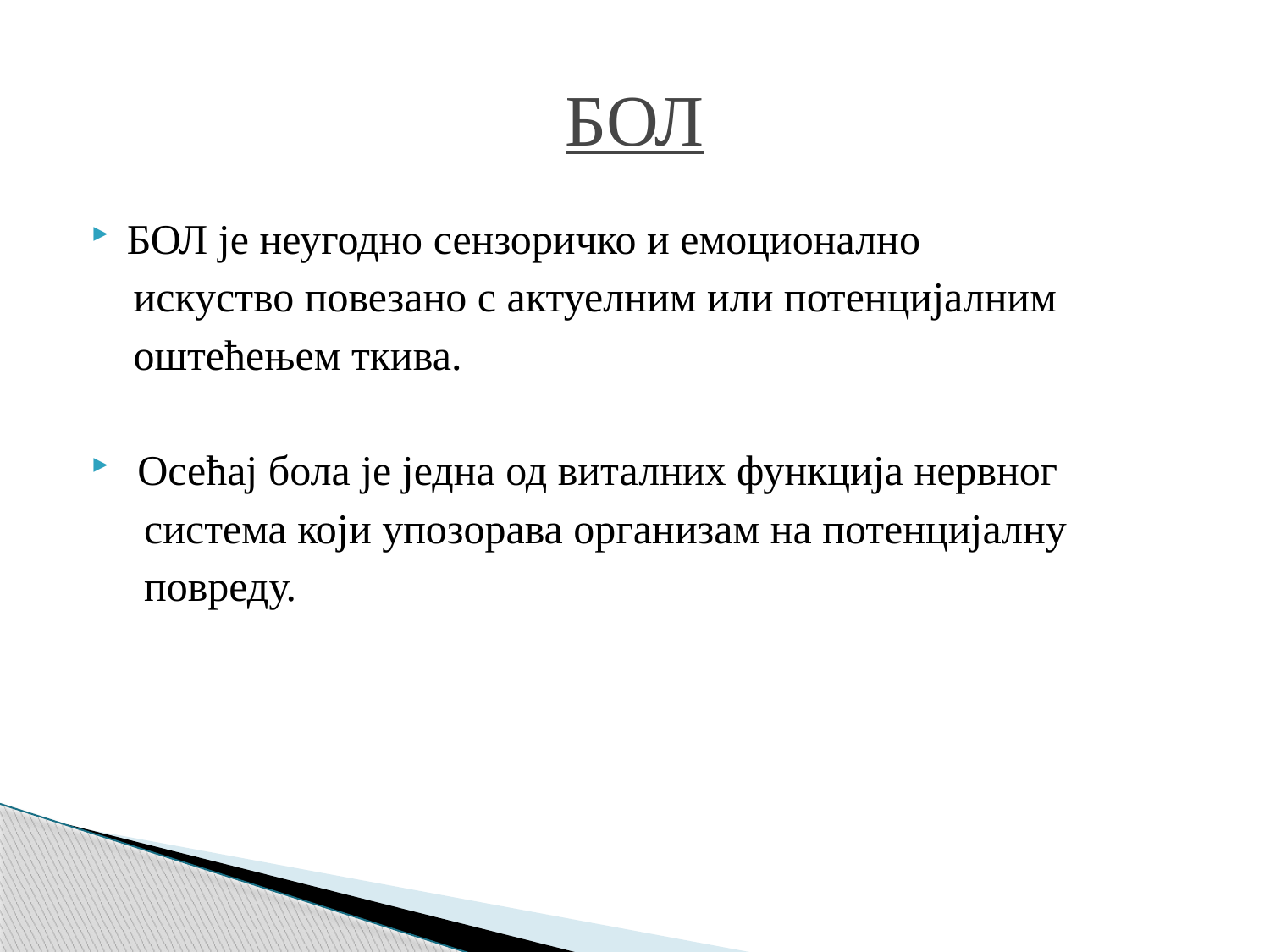

# БОЛ
БОЛ је неугодно сензоричко и емоционално
    искуство повезано с актуелним или потенцијалним
    оштећењем ткива.

 Осећај бола је једна од виталних функција нервног
     система који упозорава организам на потенцијалну
     повреду.